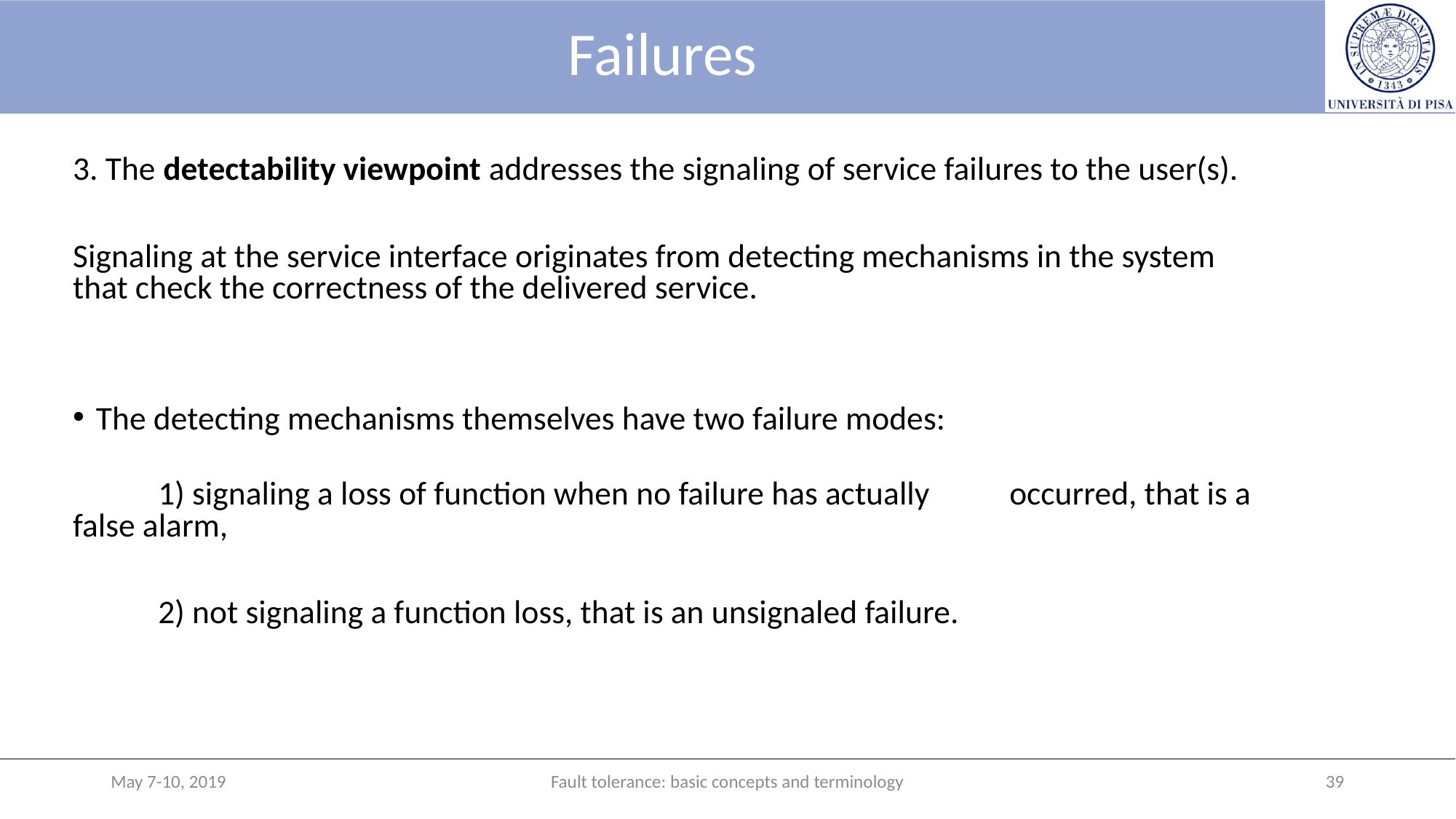

# Failures
3. The detectability viewpoint addresses the signaling of service failures to the user(s).

Signaling at the service interface originates from detecting mechanisms in the system that check the correctness of the delivered service.

The detecting mechanisms themselves have two failure modes:
	1) signaling a loss of function when no failure has actually 	occurred, that is a false alarm,

	2) not signaling a function loss, that is an unsignaled failure.

May 7-10, 2019
Fault tolerance: basic concepts and terminology
39